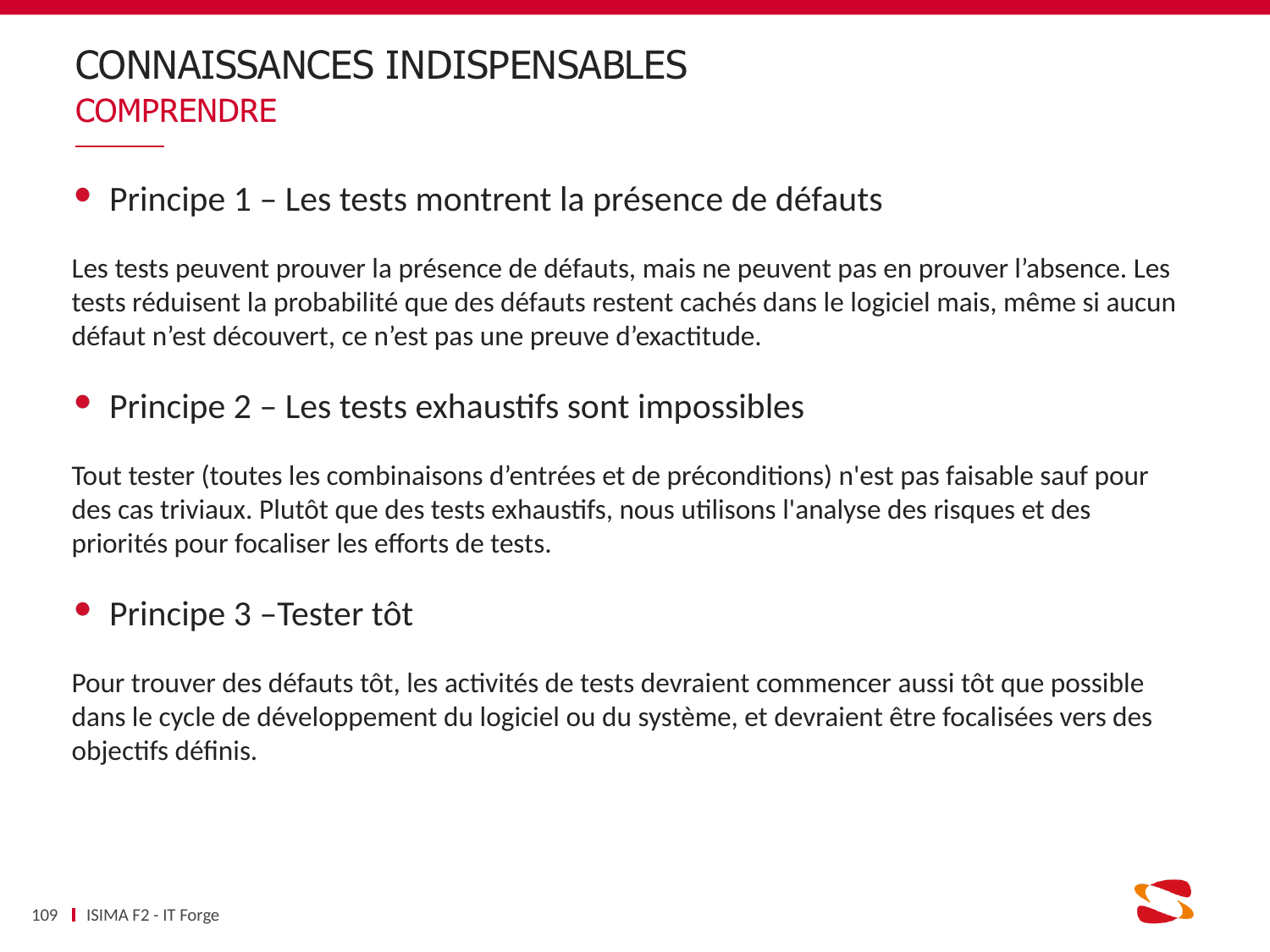

# Connaissances indispensables
COMPRENDRE
Principe 1 – Les tests montrent la présence de défauts
Les tests peuvent prouver la présence de défauts, mais ne peuvent pas en prouver l’absence. Les tests réduisent la probabilité que des défauts restent cachés dans le logiciel mais, même si aucun défaut n’est découvert, ce n’est pas une preuve d’exactitude.
Principe 2 – Les tests exhaustifs sont impossibles
Tout tester (toutes les combinaisons d’entrées et de préconditions) n'est pas faisable sauf pour des cas triviaux. Plutôt que des tests exhaustifs, nous utilisons l'analyse des risques et des priorités pour focaliser les efforts de tests.
Principe 3 –Tester tôt
Pour trouver des défauts tôt, les activités de tests devraient commencer aussi tôt que possible dans le cycle de développement du logiciel ou du système, et devraient être focalisées vers des objectifs définis.

109
ISIMA F2 - IT Forge